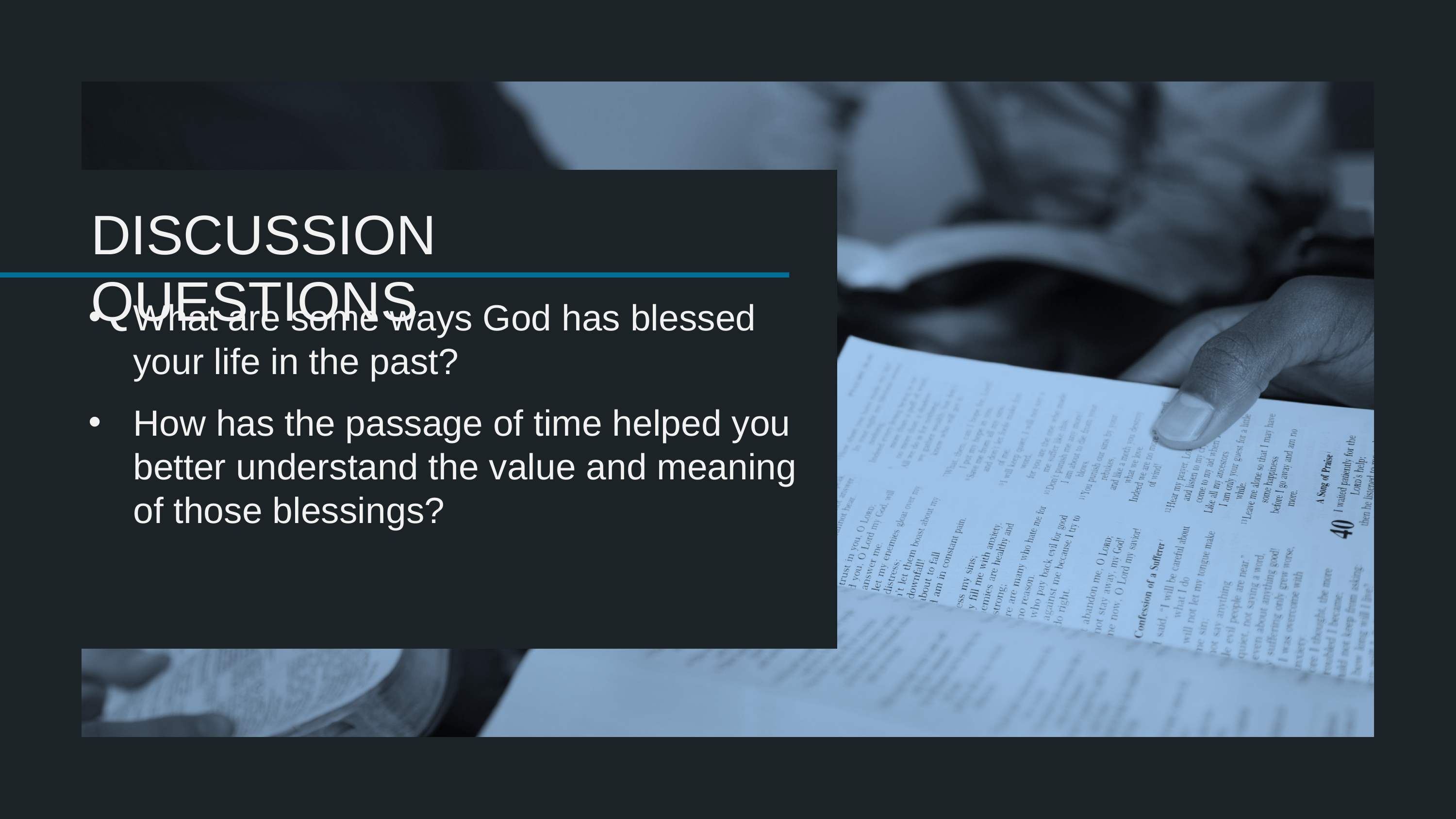

What are some ways God has blessed your life in the past?
How has the passage of time helped you better understand the value and meaning of those blessings?